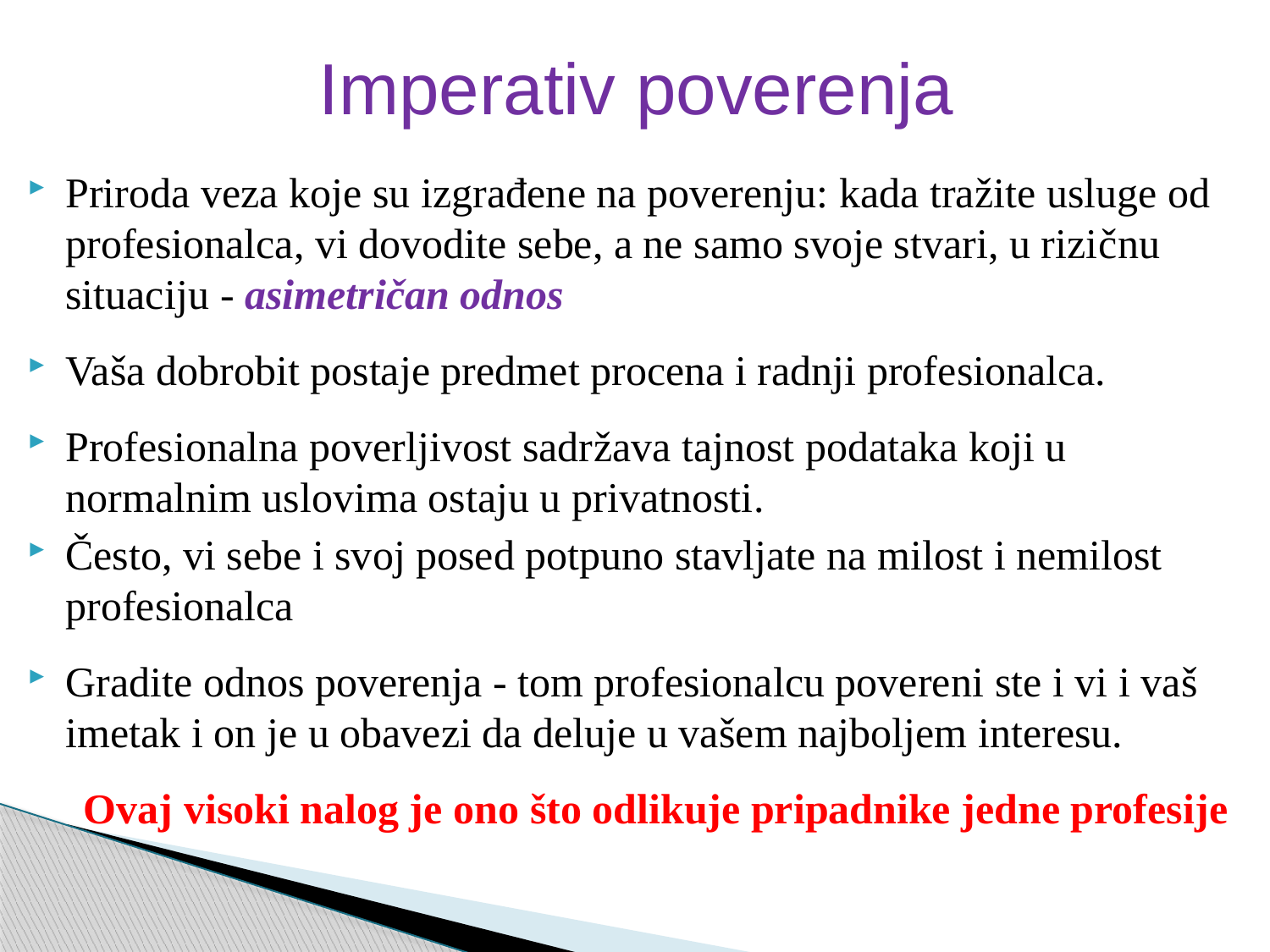

Imperativ poverenja
Priroda veza koje su izgrađene na poverenju: kada tražite usluge od profesionalca, vi dovodite sebe, a ne samo svoje stvari, u rizičnu situaciju - asimetričan odnos
Vaša dobrobit postaje predmet procena i radnji profesionalca.
Profesionalna poverljivost sadržava tajnost podataka koji u normalnim uslovima ostaju u privatnosti.
Često, vi sebe i svoj posed potpuno stavljate na milost i nemilost profesionalca
Gradite odnos poverenja - tom profesionalcu povereni ste i vi i vaš imetak i on je u obavezi da deluje u vašem najboljem interesu.
	Ovaj visoki nalog je ono što odlikuje pripadnike jedne profesije